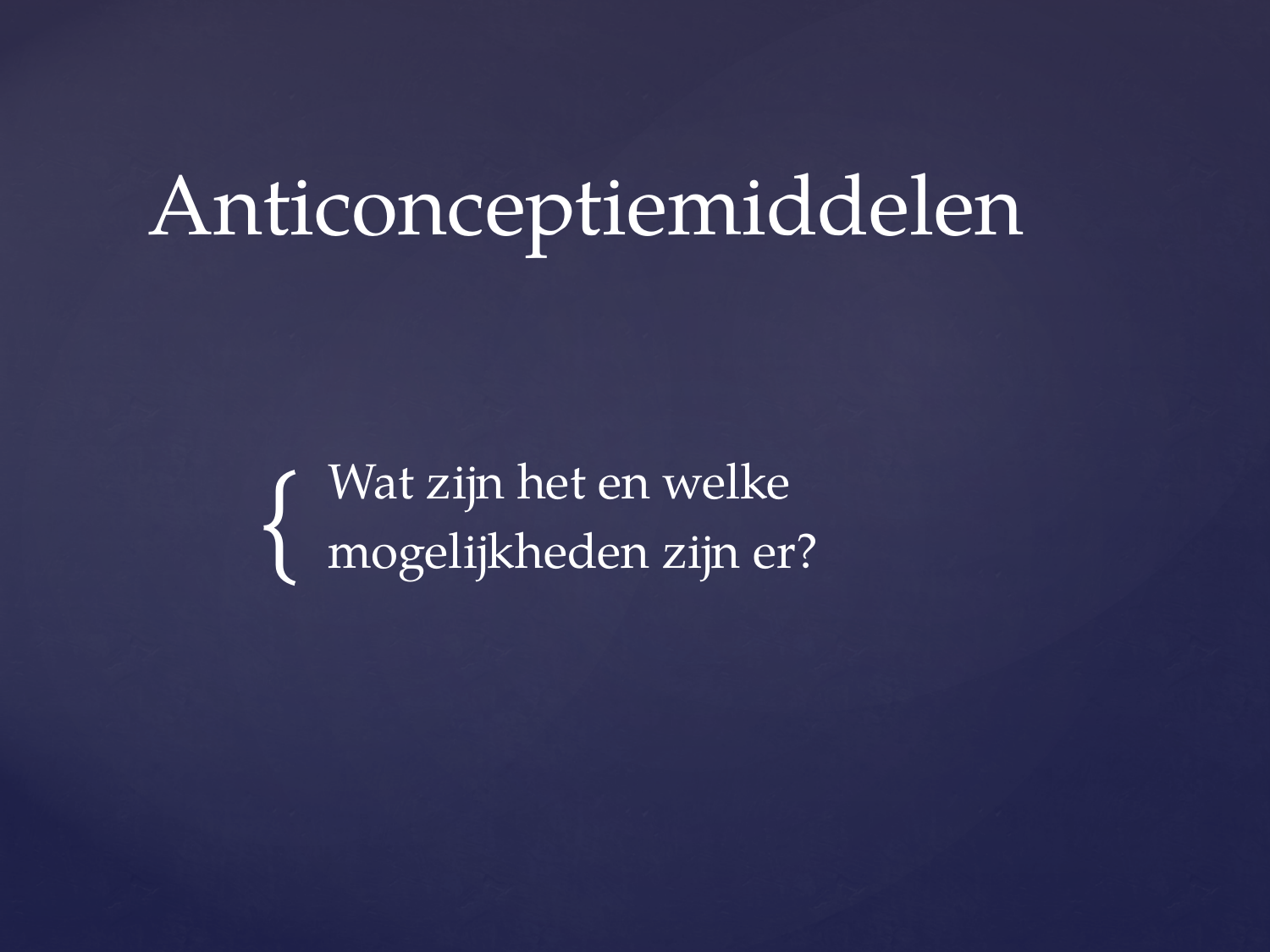

# Anticonceptiemiddelen
Wat zijn het en welke
mogelijkheden zijn er?